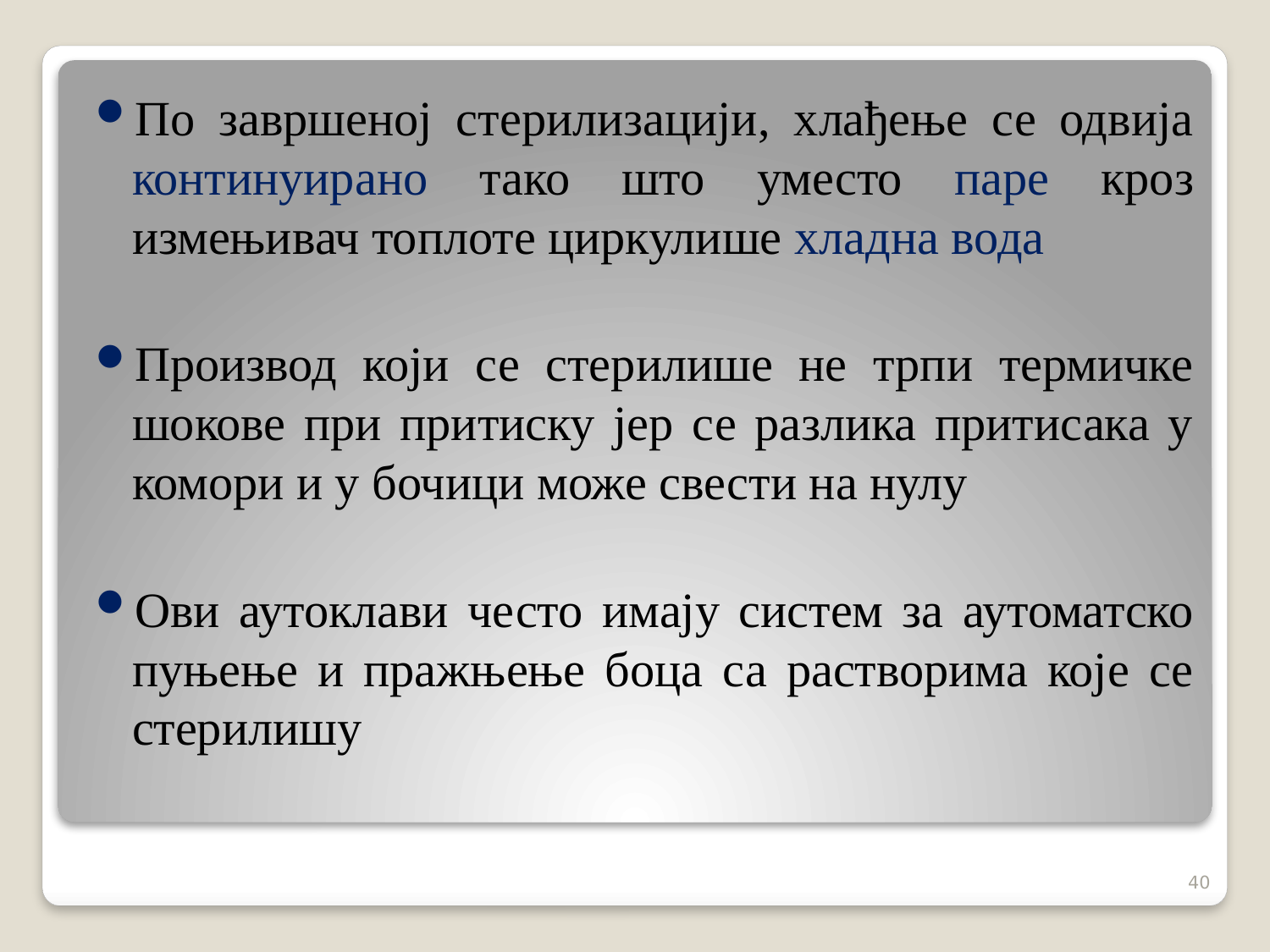

По завршеној стерилизацији, хлађење се одвија континуирано тако што уместо паре кроз измењивач топлоте циркулише хладна вода

Производ који се стерилише не трпи термичке шокове при притиску јер се разлика притисака у комори и у бочици може свести на нулу

Ови аутоклави често имају систем за аутоматско пуњење и пражњење боца са растворима које се стерилишу

40